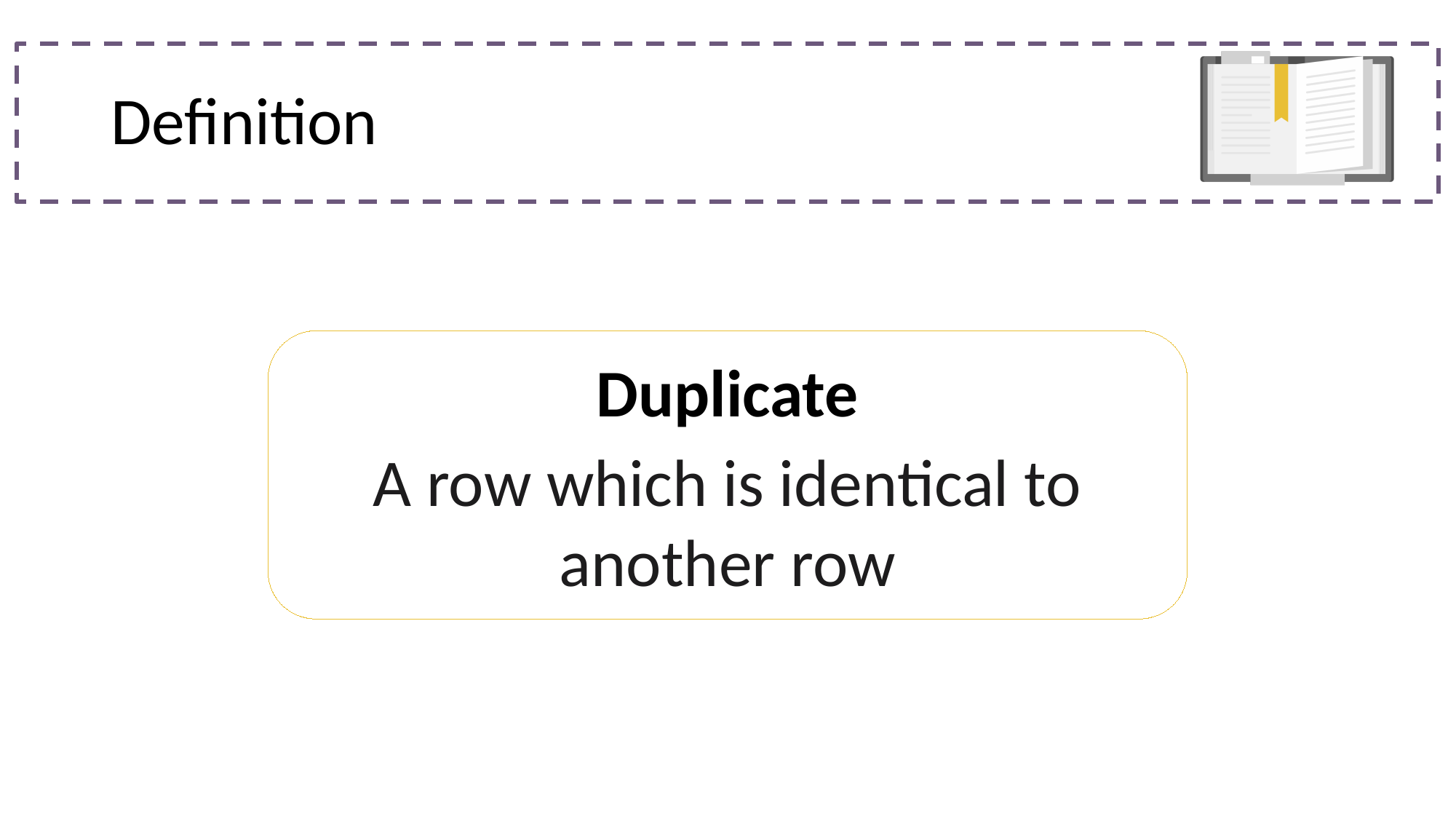

# Definition
Duplicate
A row which is identical to another row